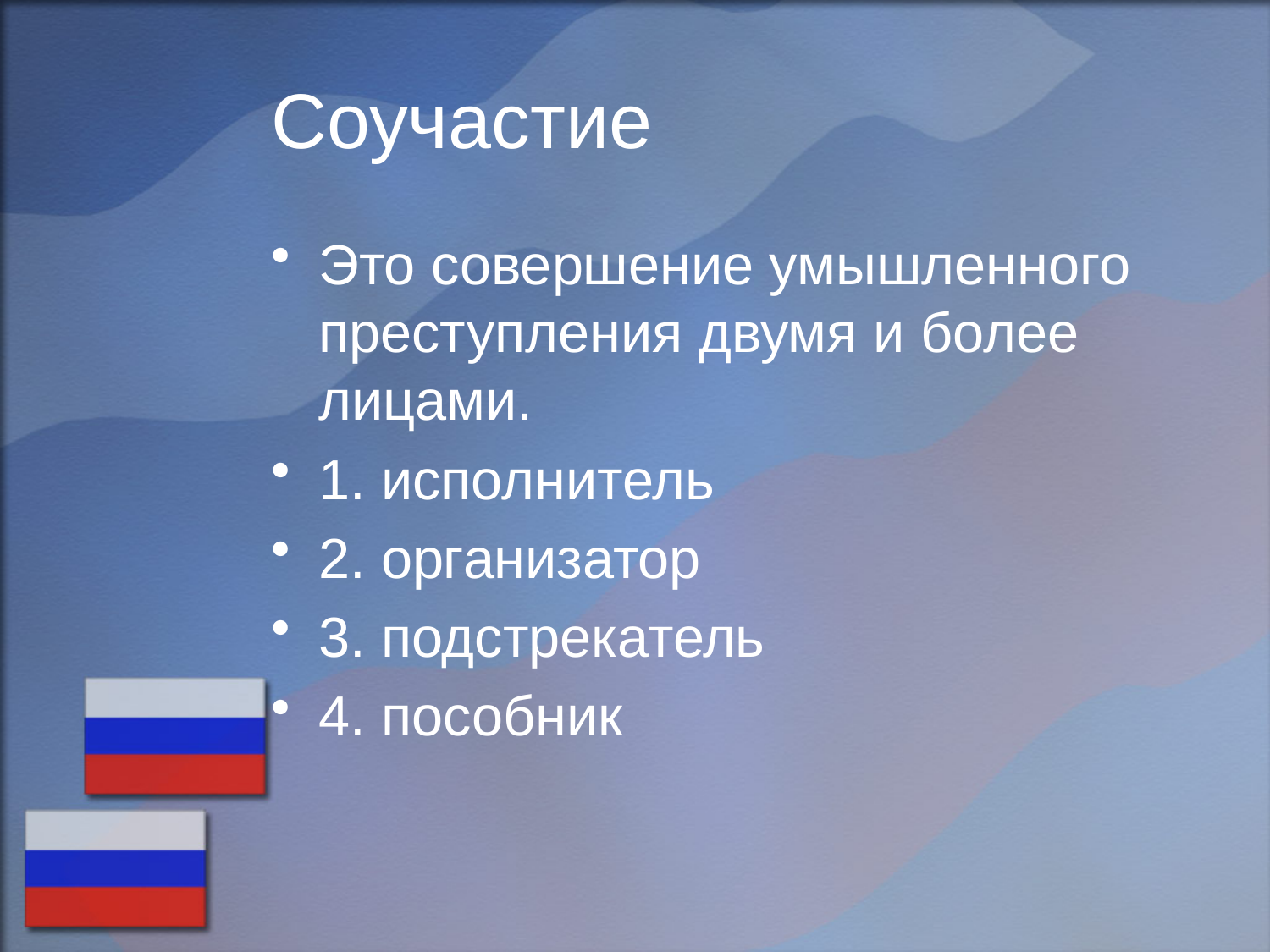

# Соучастие
Это совершение умышленного преступления двумя и более лицами.
1. исполнитель
2. организатор
3. подстрекатель
4. пособник